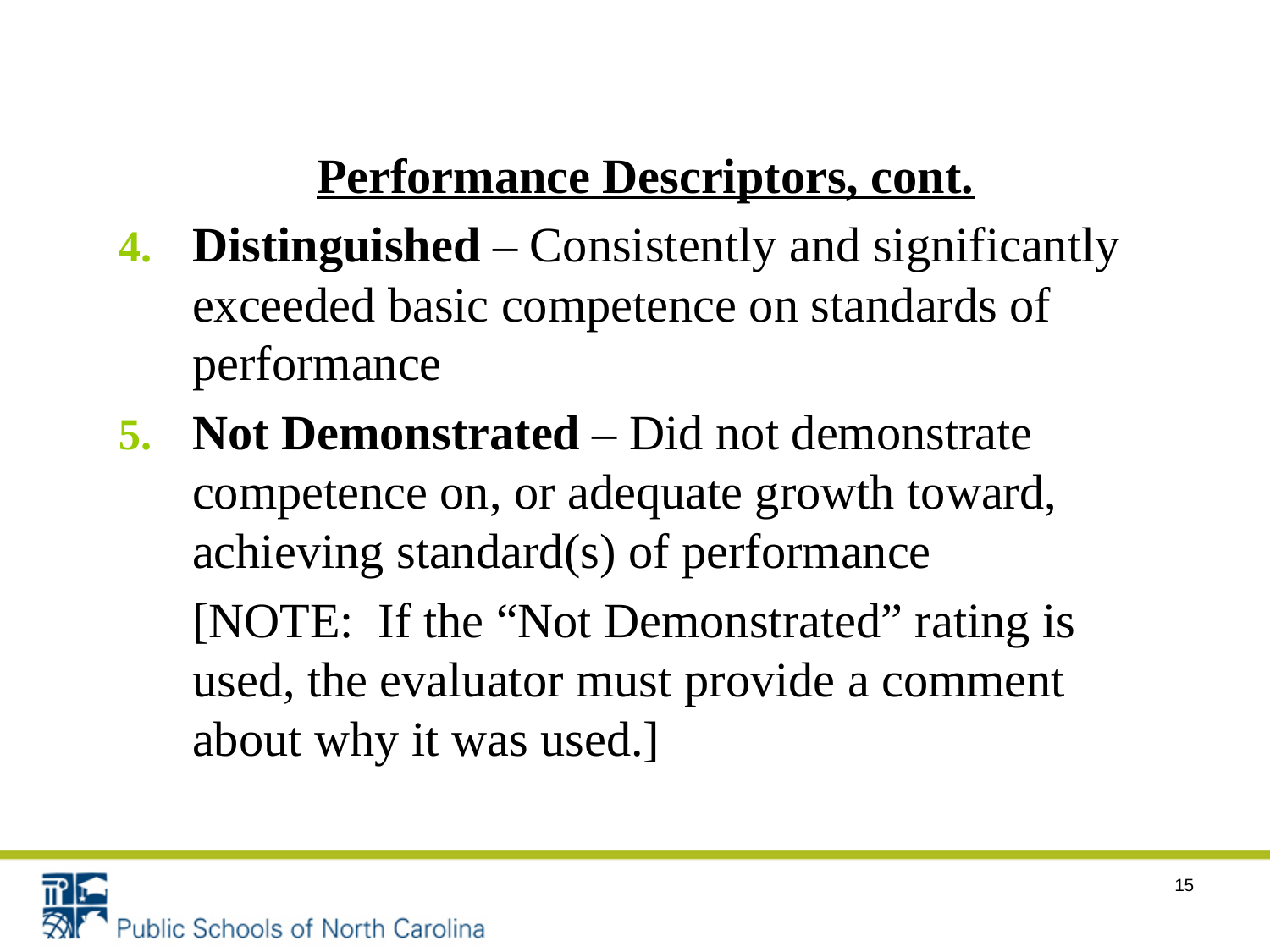

Performance Descriptors, cont.
Distinguished – Consistently and significantly exceeded basic competence on standards of performance
Not Demonstrated – Did not demonstrate competence on, or adequate growth toward, achieving standard(s) of performance
	[NOTE:  If the “Not Demonstrated” rating is used, the evaluator must provide a comment about why it was used.]
15